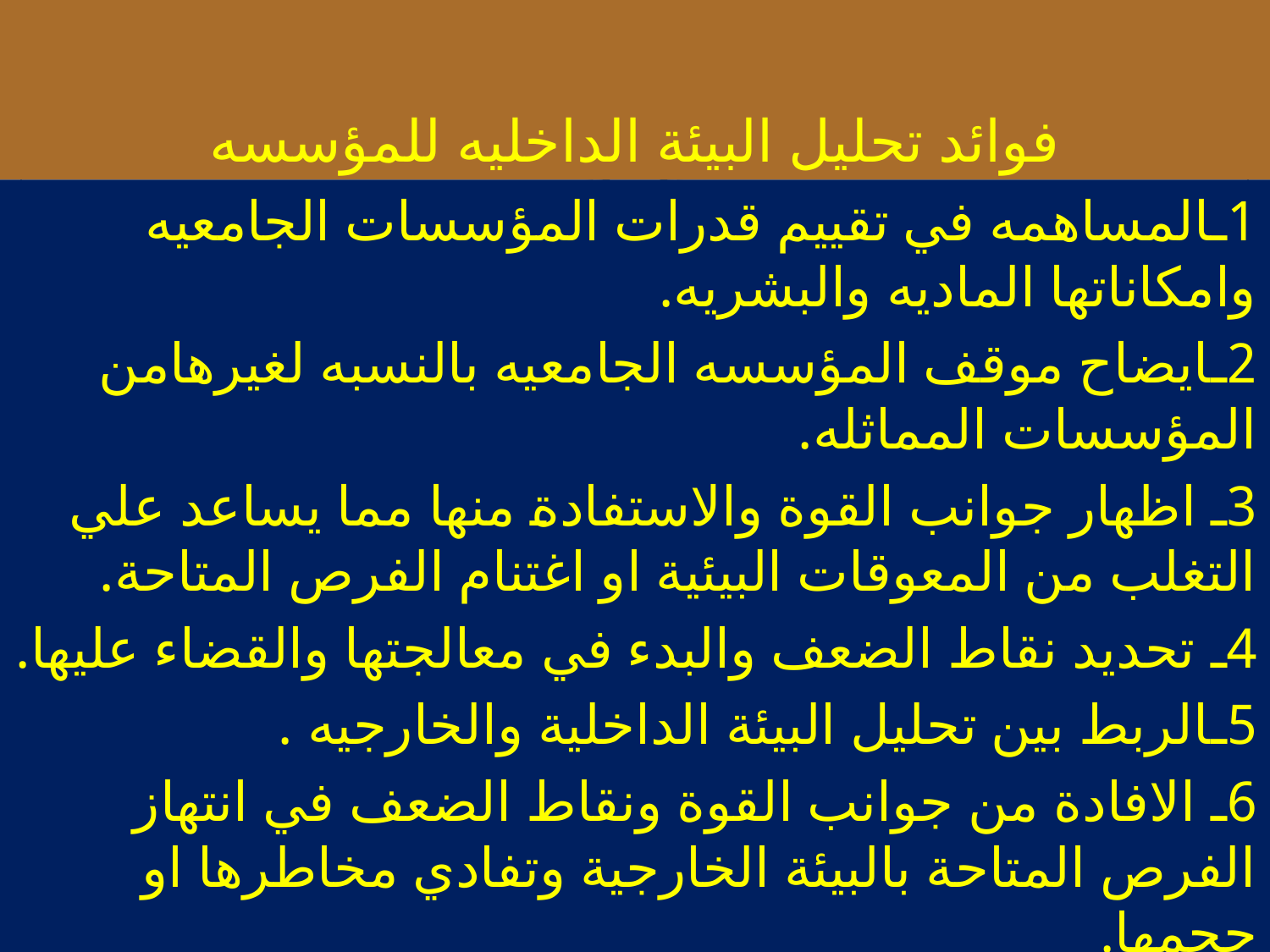

# فوائد تحليل البيئة الداخليه للمؤسسه
1ـالمساهمه في تقييم قدرات المؤسسات الجامعيه وامكاناتها الماديه والبشريه.
2ـايضاح موقف المؤسسه الجامعيه بالنسبه لغيرهامن المؤسسات المماثله.
3ـ اظهار جوانب القوة والاستفادة منها مما يساعد علي التغلب من المعوقات البيئية او اغتنام الفرص المتاحة.
4ـ تحديد نقاط الضعف والبدء في معالجتها والقضاء عليها.
5ـالربط بين تحليل البيئة الداخلية والخارجيه .
6ـ الافادة من جوانب القوة ونقاط الضعف في انتهاز الفرص المتاحة بالبيئة الخارجية وتفادي مخاطرها او حجمها.